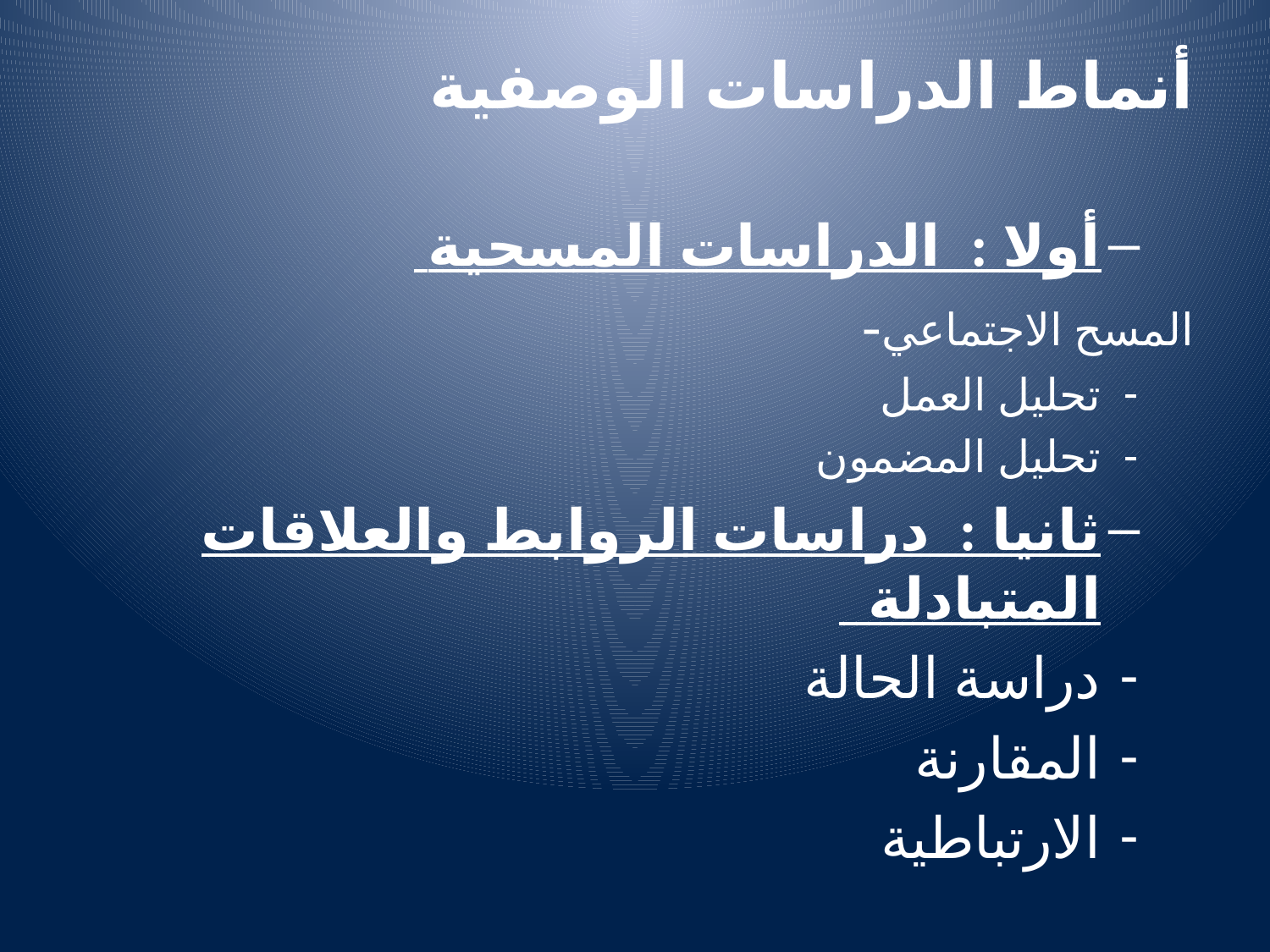

# أنماط الدراسات الوصفية

أولا :  الدراسات المسحية
-المسح الاجتماعي
تحليل العمل
تحليل المضمون
ثانيا :  دراسات الروابط والعلاقات المتبادلة
دراسة الحالة
المقارنة
الارتباطية